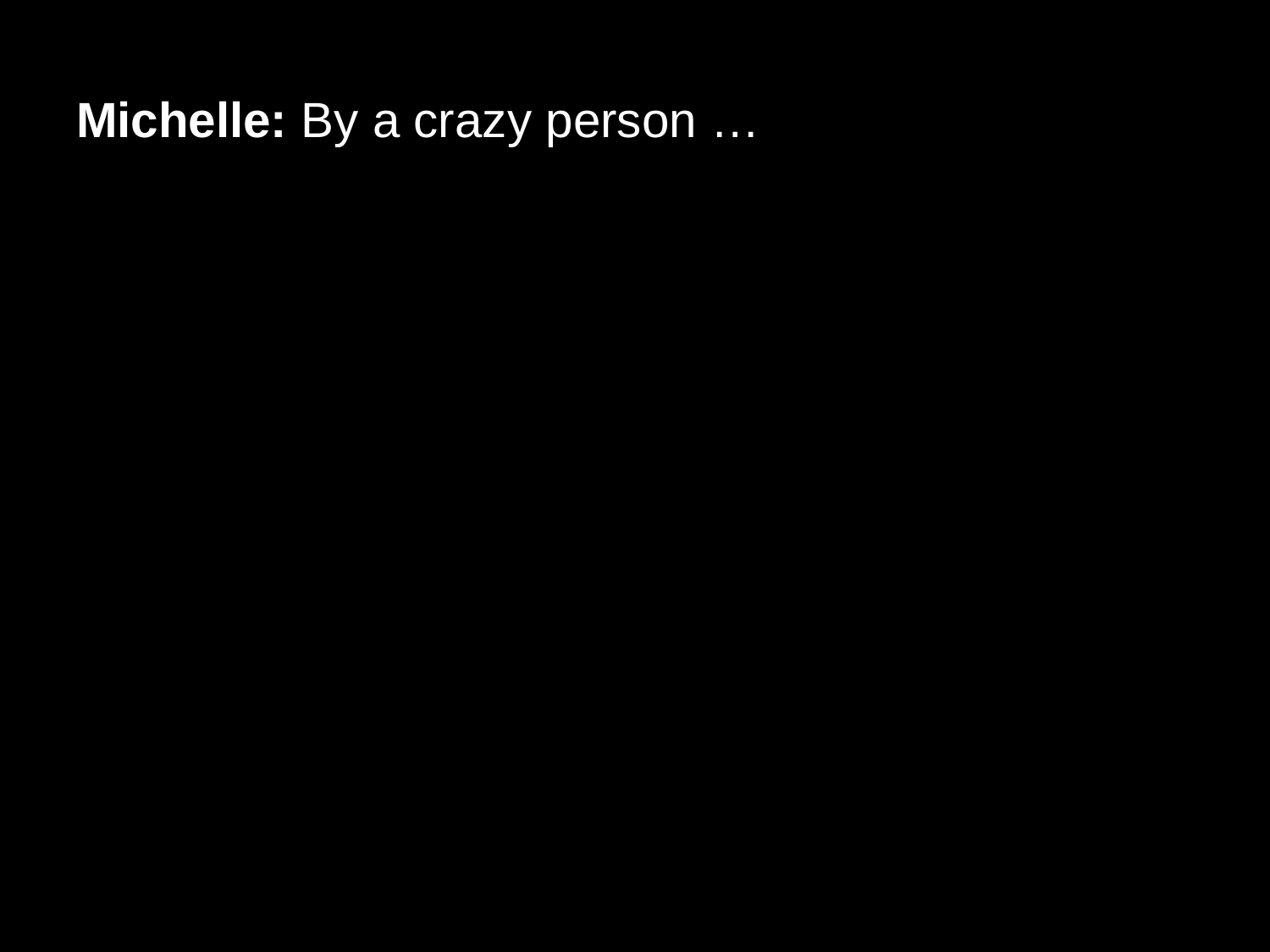

# Michelle: By a crazy person …